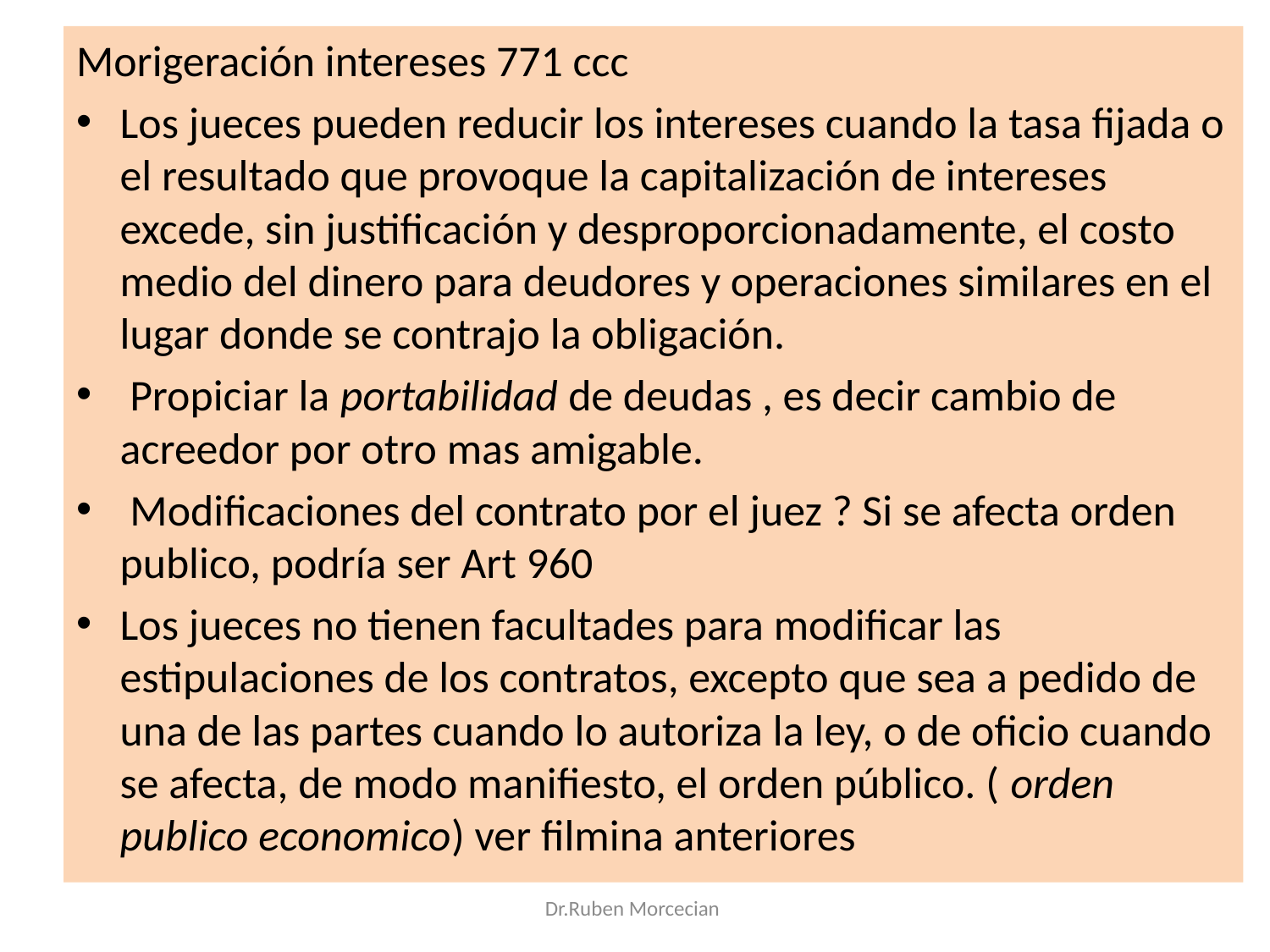

Morigeración intereses 771 ccc
Los jueces pueden reducir los intereses cuando la tasa fijada o el resultado que provoque la capitalización de intereses excede, sin justificación y desproporcionadamente, el costo medio del dinero para deudores y operaciones similares en el lugar donde se contrajo la obligación.
 Propiciar la portabilidad de deudas , es decir cambio de acreedor por otro mas amigable.
 Modificaciones del contrato por el juez ? Si se afecta orden publico, podría ser Art 960
Los jueces no tienen facultades para modificar las estipulaciones de los contratos, excepto que sea a pedido de una de las partes cuando lo autoriza la ley, o de oficio cuando se afecta, de modo manifiesto, el orden público. ( orden publico economico) ver filmina anteriores

Dr.Ruben Morcecian